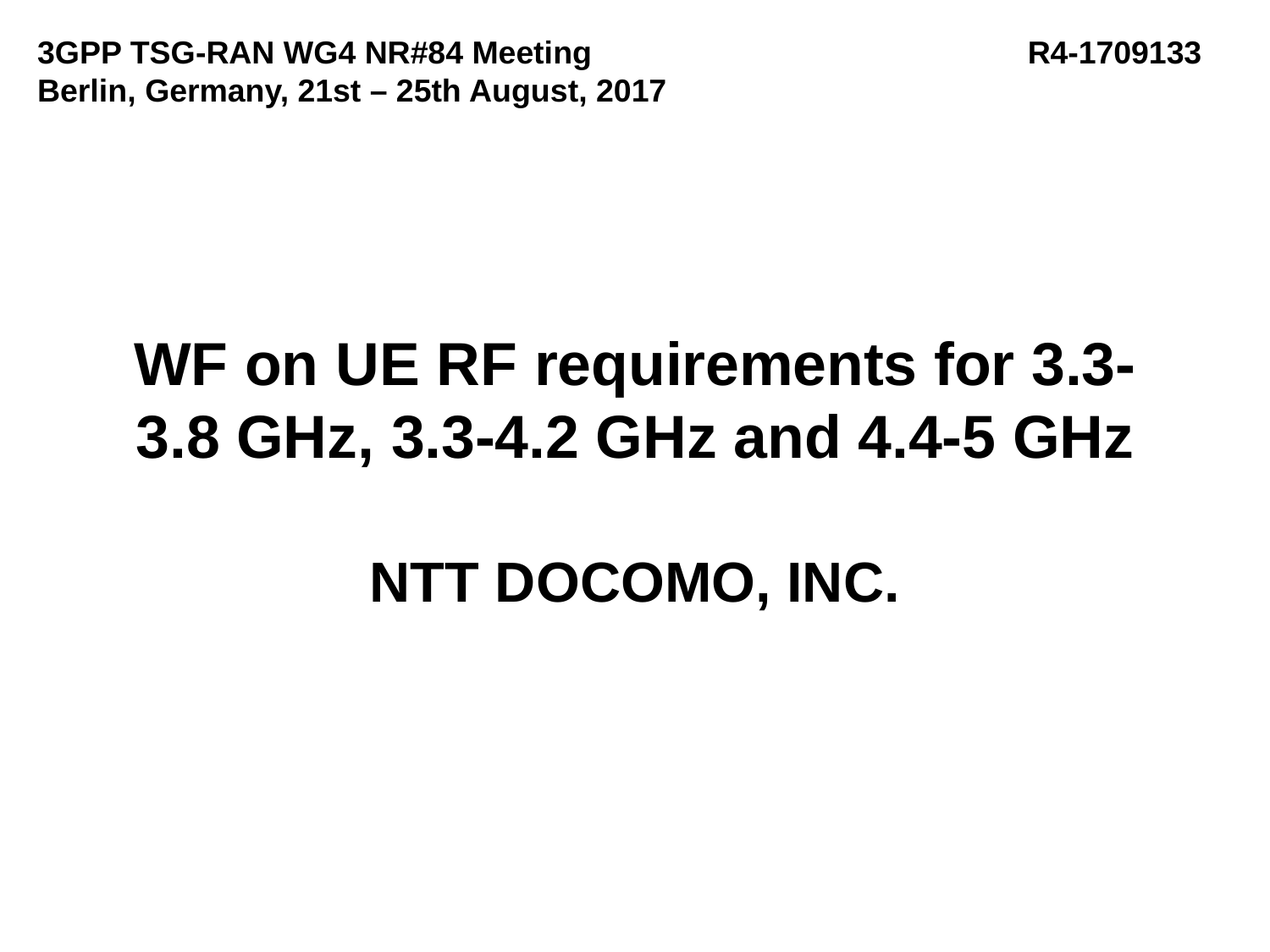

3GPP TSG-RAN WG4 NR#84 Meeting
Berlin, Germany, 21st – 25th August, 2017
R4-1709133
# WF on UE RF requirements for 3.3-3.8 GHz, 3.3-4.2 GHz and 4.4-5 GHz
NTT DOCOMO, INC.